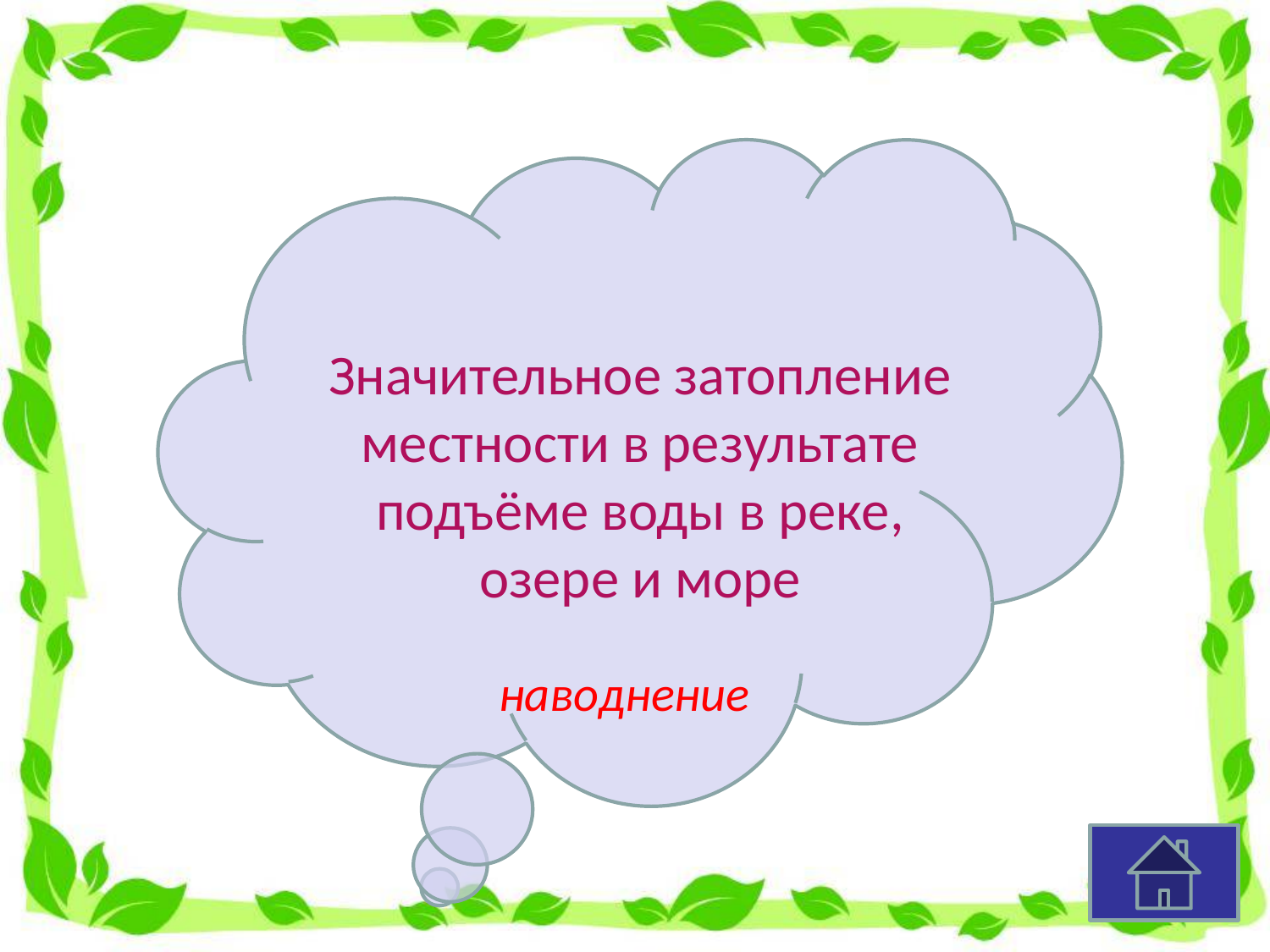

Значительное затопление местности в результате подъёме воды в реке, озере и море
наводнение